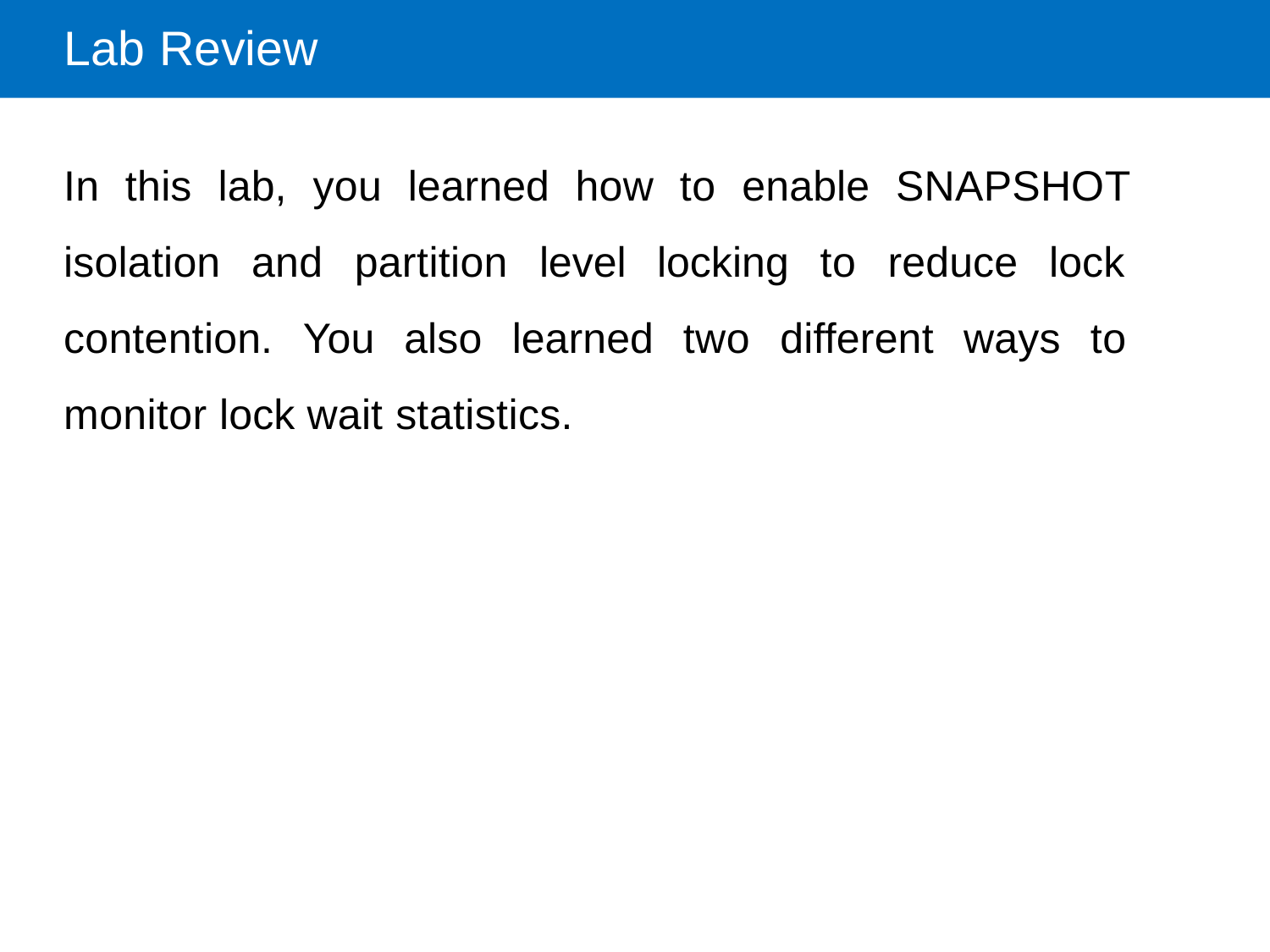

Lab Review

In this lab, you learned how to enable SNAPSHOT  isolation and partition level locking to reduce lock  contention. You also learned two different ways to  monitor lock wait statistics.